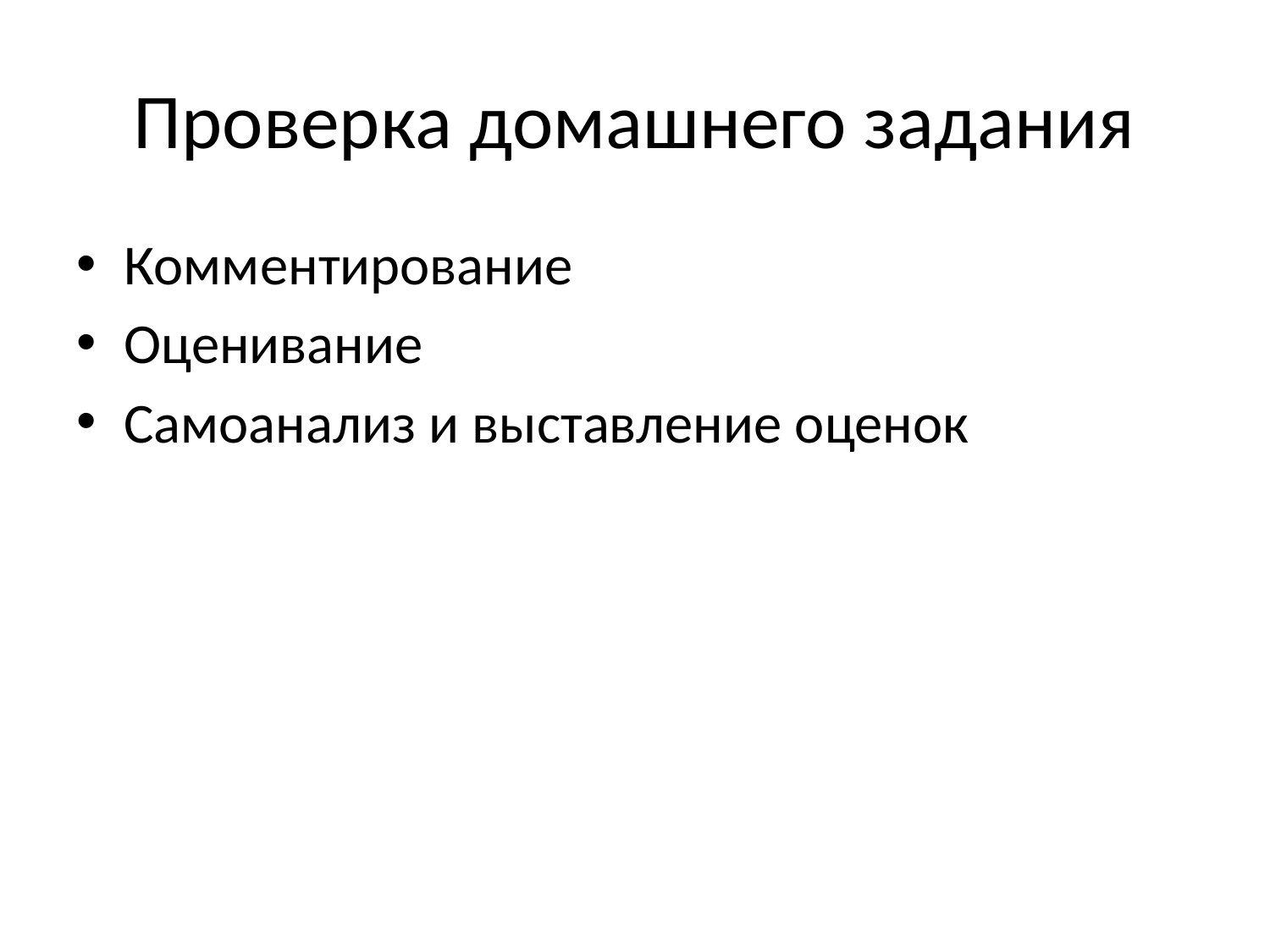

# Проверка домашнего задания
Комментирование
Оценивание
Самоанализ и выставление оценок